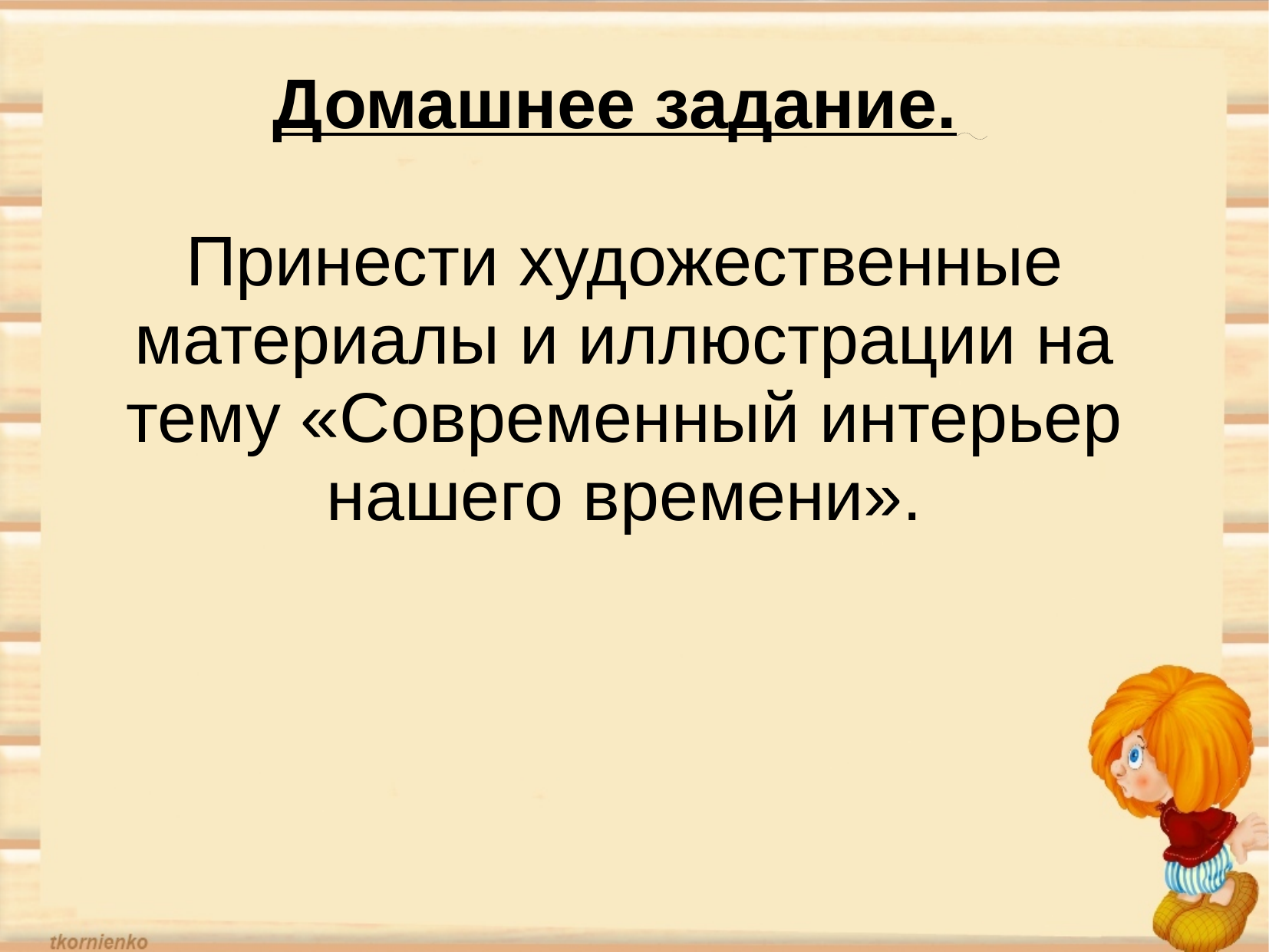

# Домашнее задание. Принести художественные материалы и иллюстрации на тему «Современный интерьер нашего времени».